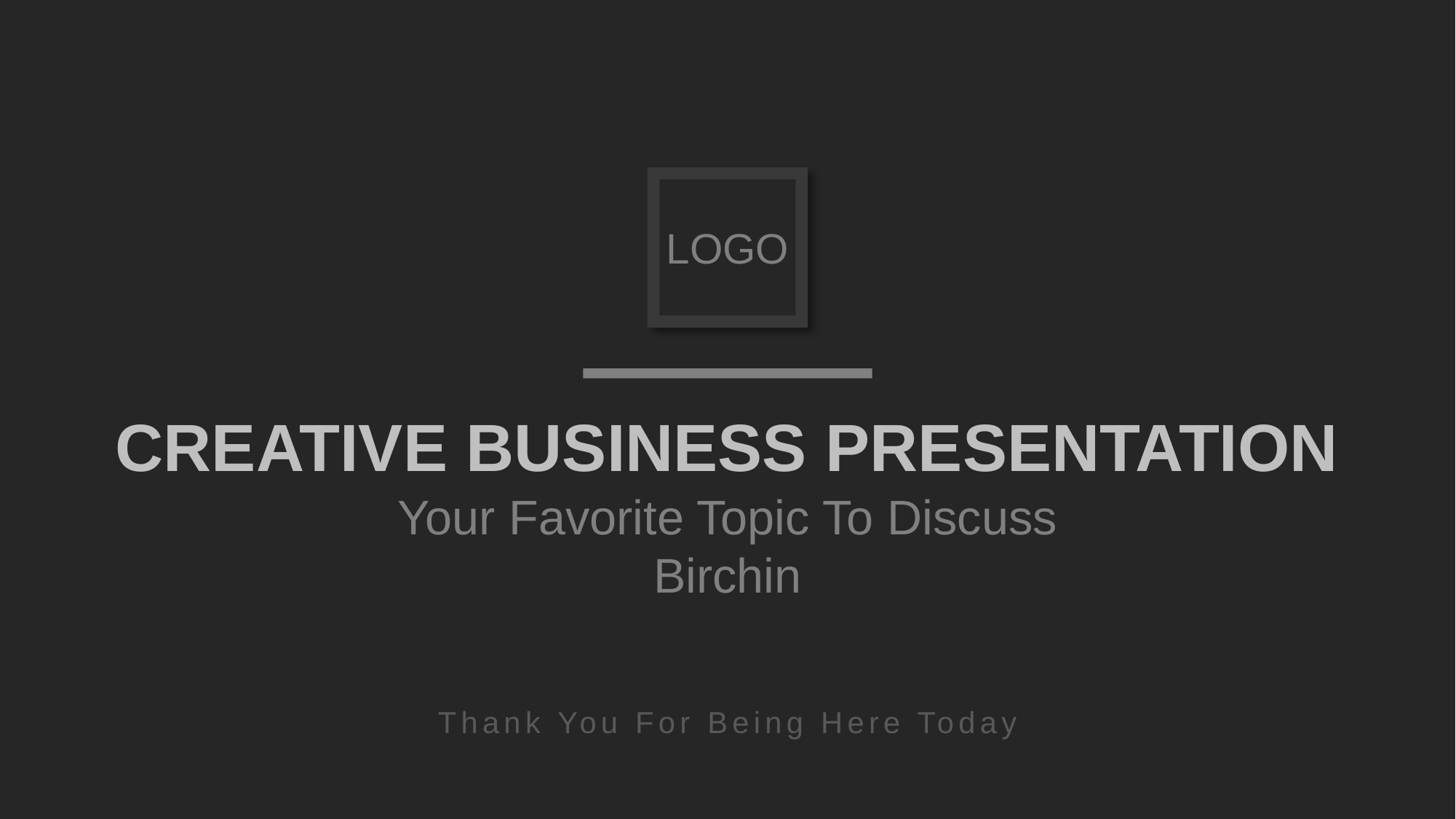

LOGO

CREATIVE BUSINESS PRESENTATION
Your Favorite Topic To Discuss Birchin
Thank You For Being Here Today